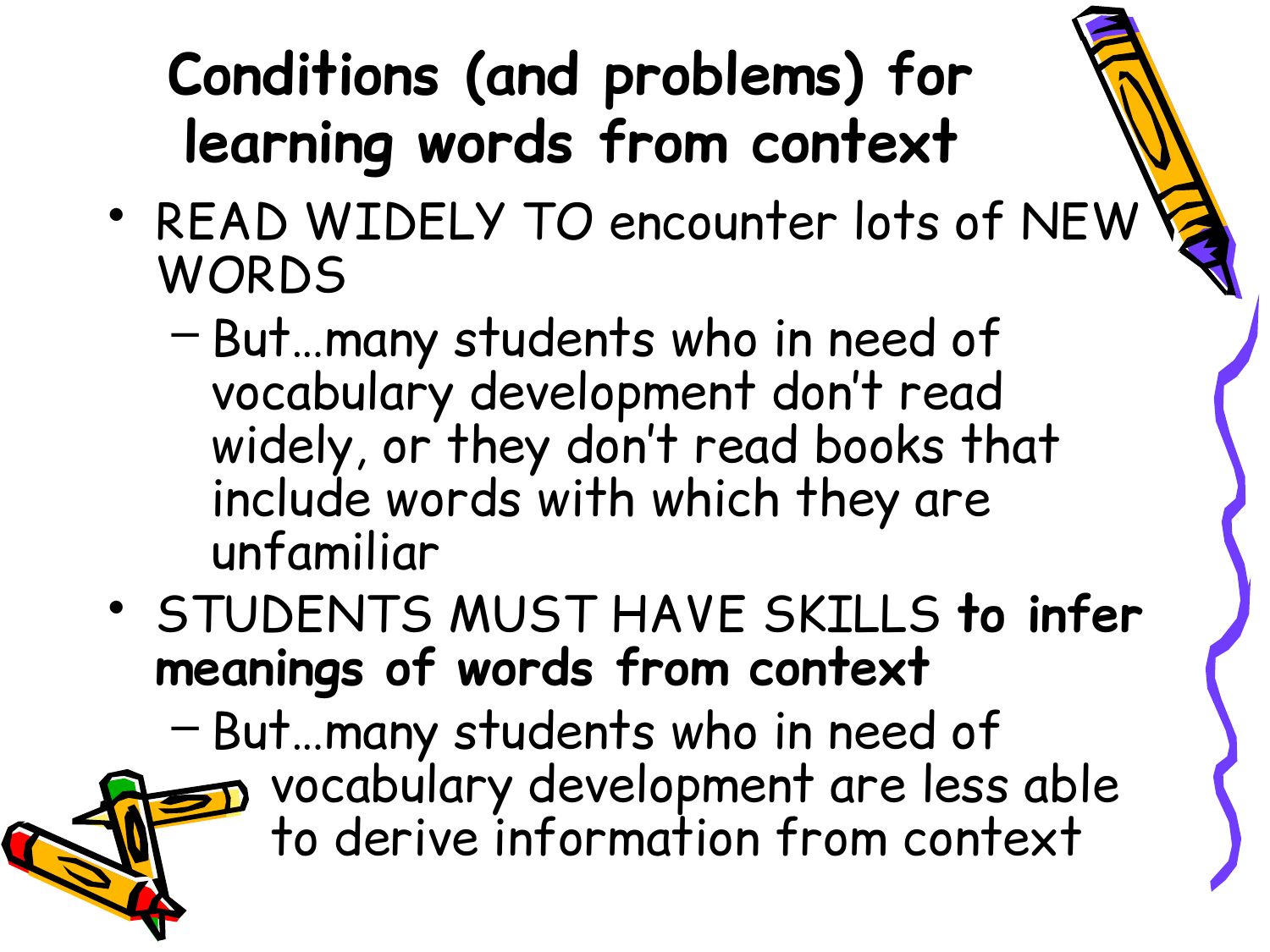

# Conditions (and problems) for learning words from context
READ WIDELY TO encounter lots of NEW WORDS
But…many students who in need of vocabulary development don’t read widely, or they don’t read books that include words with which they are unfamiliar
STUDENTS MUST HAVE SKILLS to infer meanings of words from context
But…many students who in need of
    vocabulary development are less able
    to derive information from context